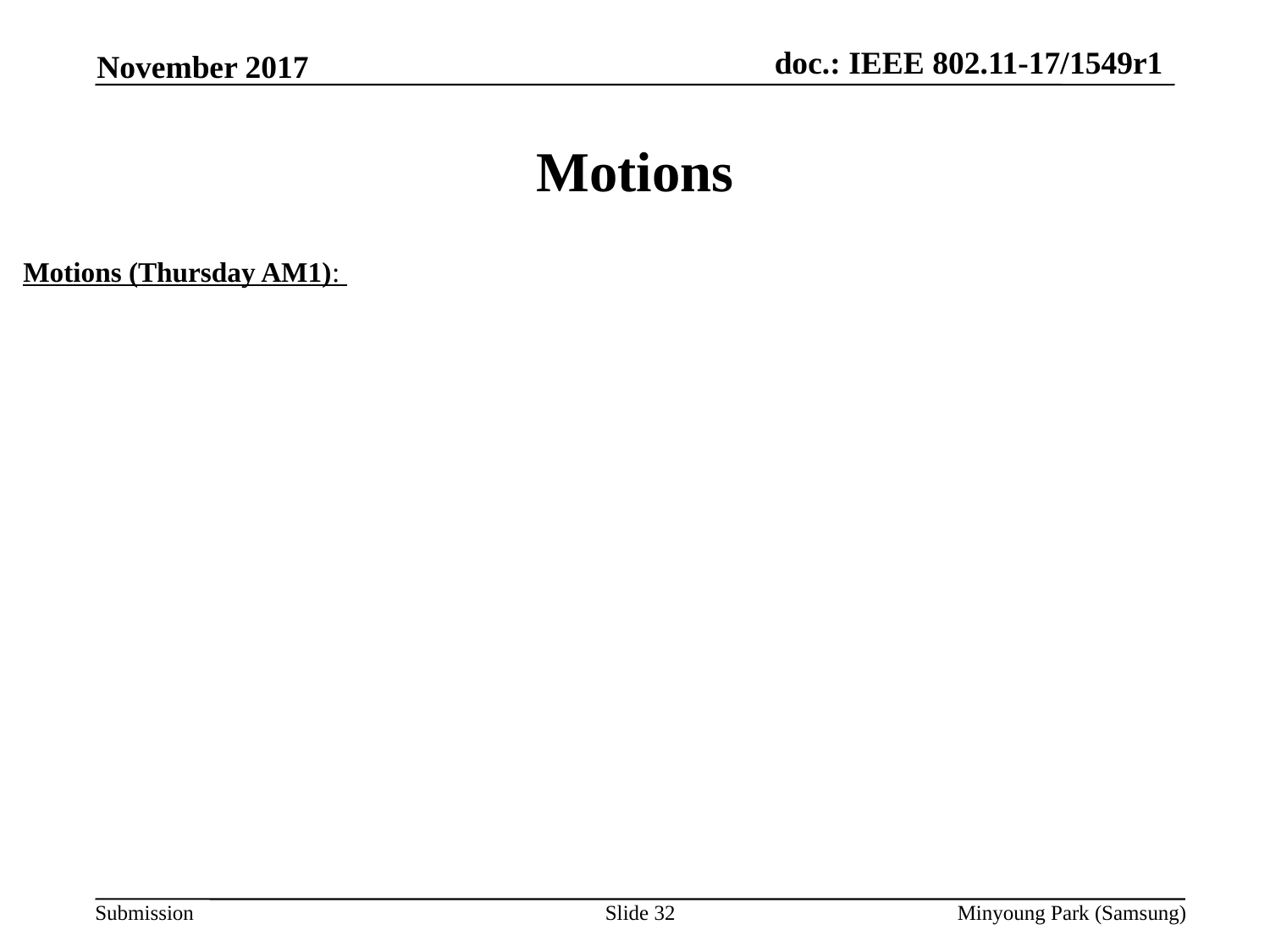

November 2017
# Motions
Motions (Thursday AM1):

Slide 32
Minyoung Park (Samsung)